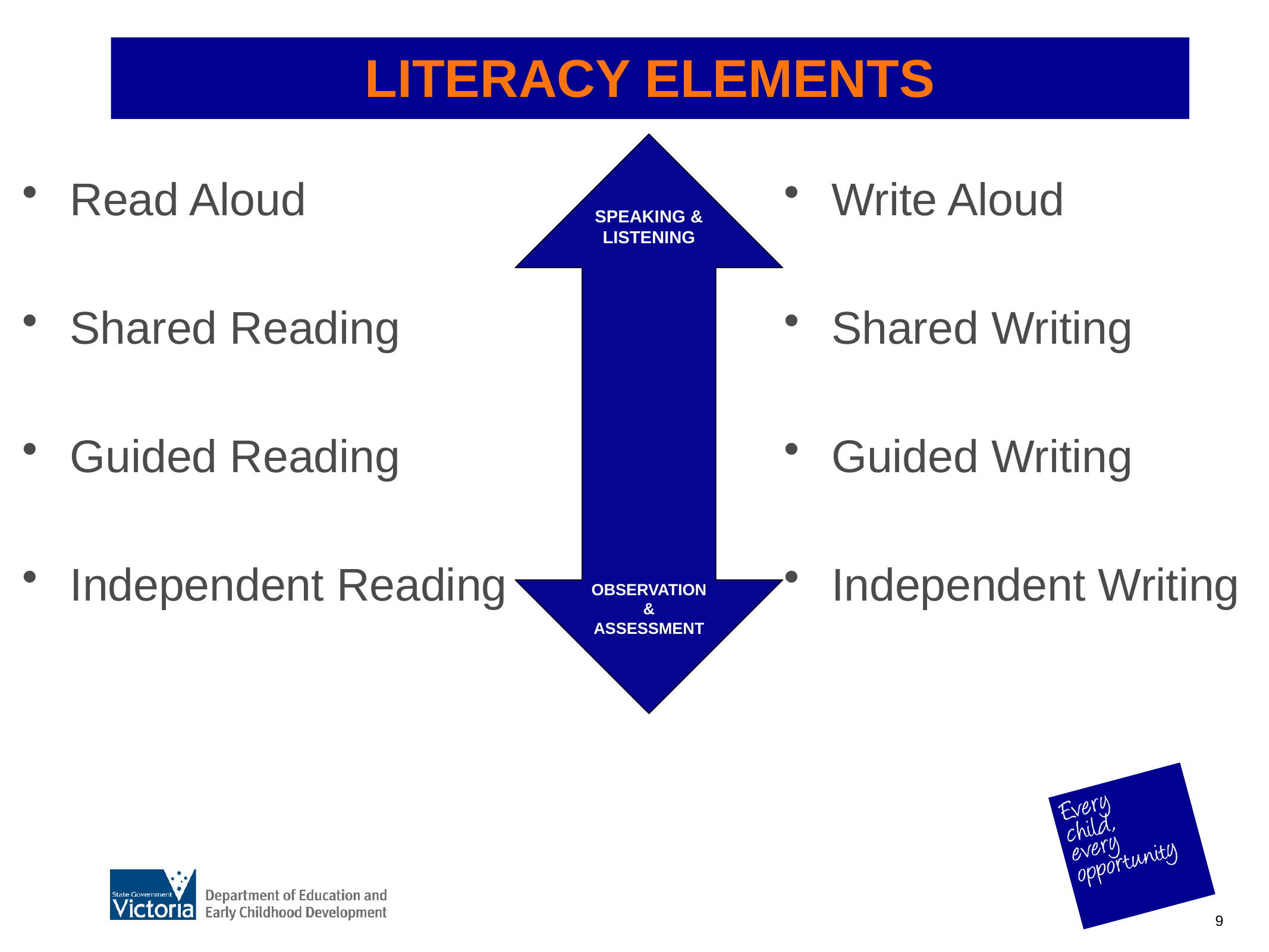

# LITERACY ELEMENTS
SPEAKING & LISTENING

OBSERVATION
&
ASSESSMENT

Read Aloud

Shared Reading

Guided Reading

Independent Reading

Write Aloud

Shared Writing

Guided Writing

Independent Writing

9